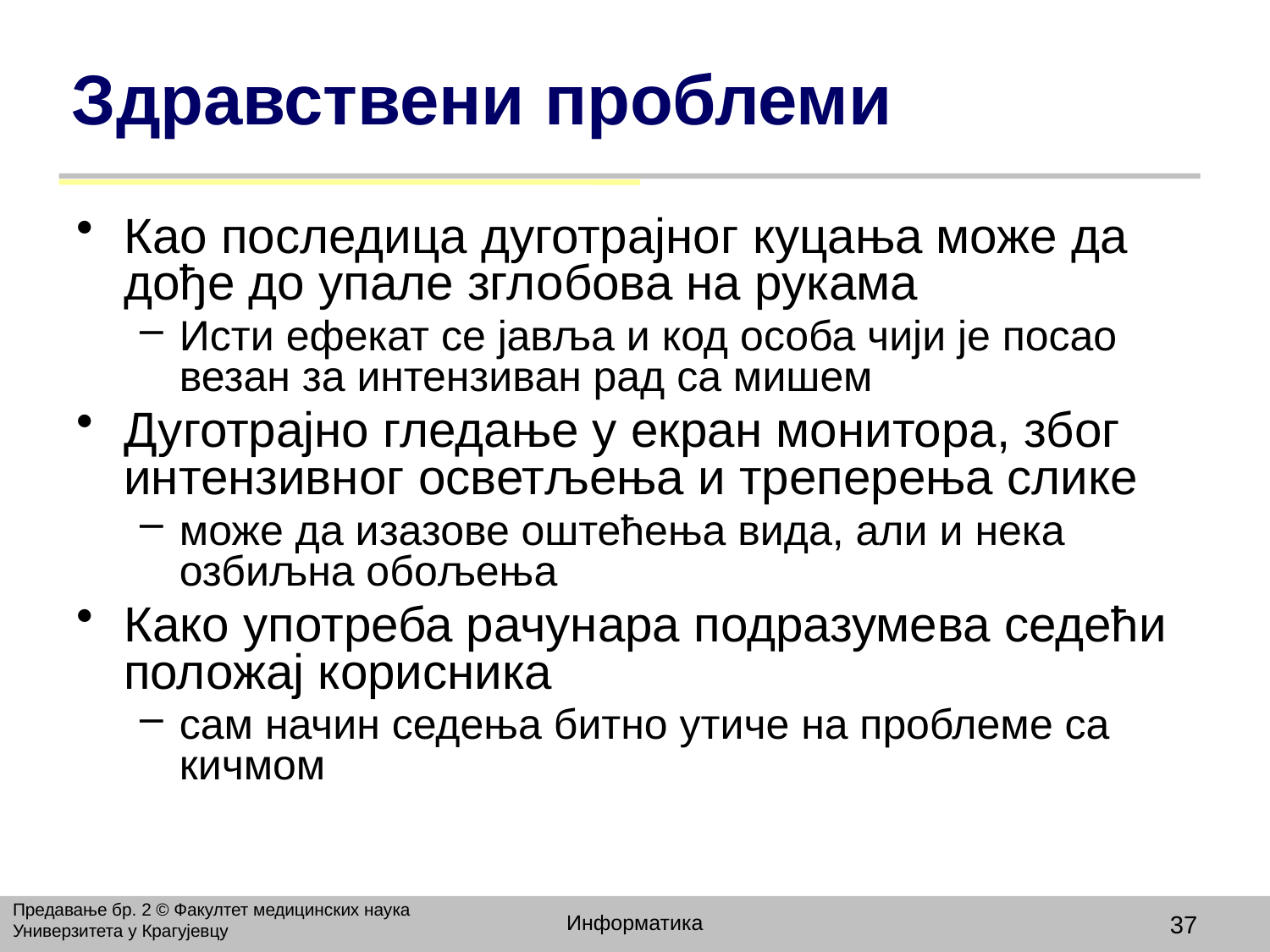

# Здравствени проблеми
Као последица дуготрајног куцања може да дође до упале зглобова на рукама
Исти ефекат се јавља и код особа чији је посао везан за интензиван рад са мишем
Дуготрајно гледање у екран монитора, због интензивног осветљења и треперења слике
може да изазове оштећења вида, али и нека озбиљна обољења
Како употреба рачунара подразумева седећи положај корисника
сам начин седења битно утиче на проблеме са кичмом
Предавање бр. 2 © Факултет медицинских наука Универзитета у Крагујевцу
Информатика
37